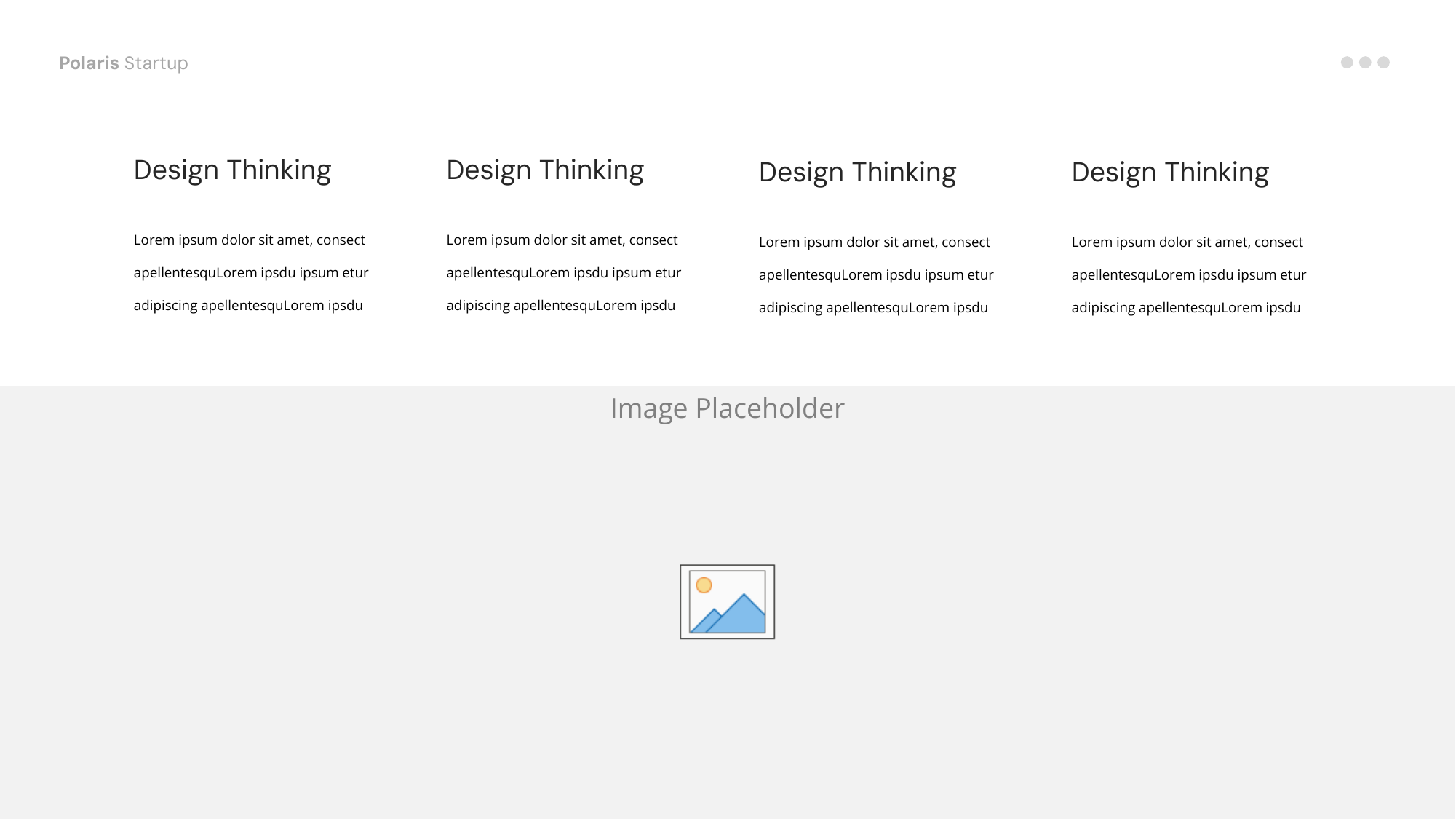

Polaris Startup

Design Thinking
Design Thinking
Design Thinking
Design Thinking
Lorem ipsum dolor sit amet, consect apellentesquLorem ipsdu ipsum etur adipiscing apellentesquLorem ipsdu
Lorem ipsum dolor sit amet, consect apellentesquLorem ipsdu ipsum etur adipiscing apellentesquLorem ipsdu
Lorem ipsum dolor sit amet, consect apellentesquLorem ipsdu ipsum etur adipiscing apellentesquLorem ipsdu
Lorem ipsum dolor sit amet, consect apellentesquLorem ipsdu ipsum etur adipiscing apellentesquLorem ipsdu